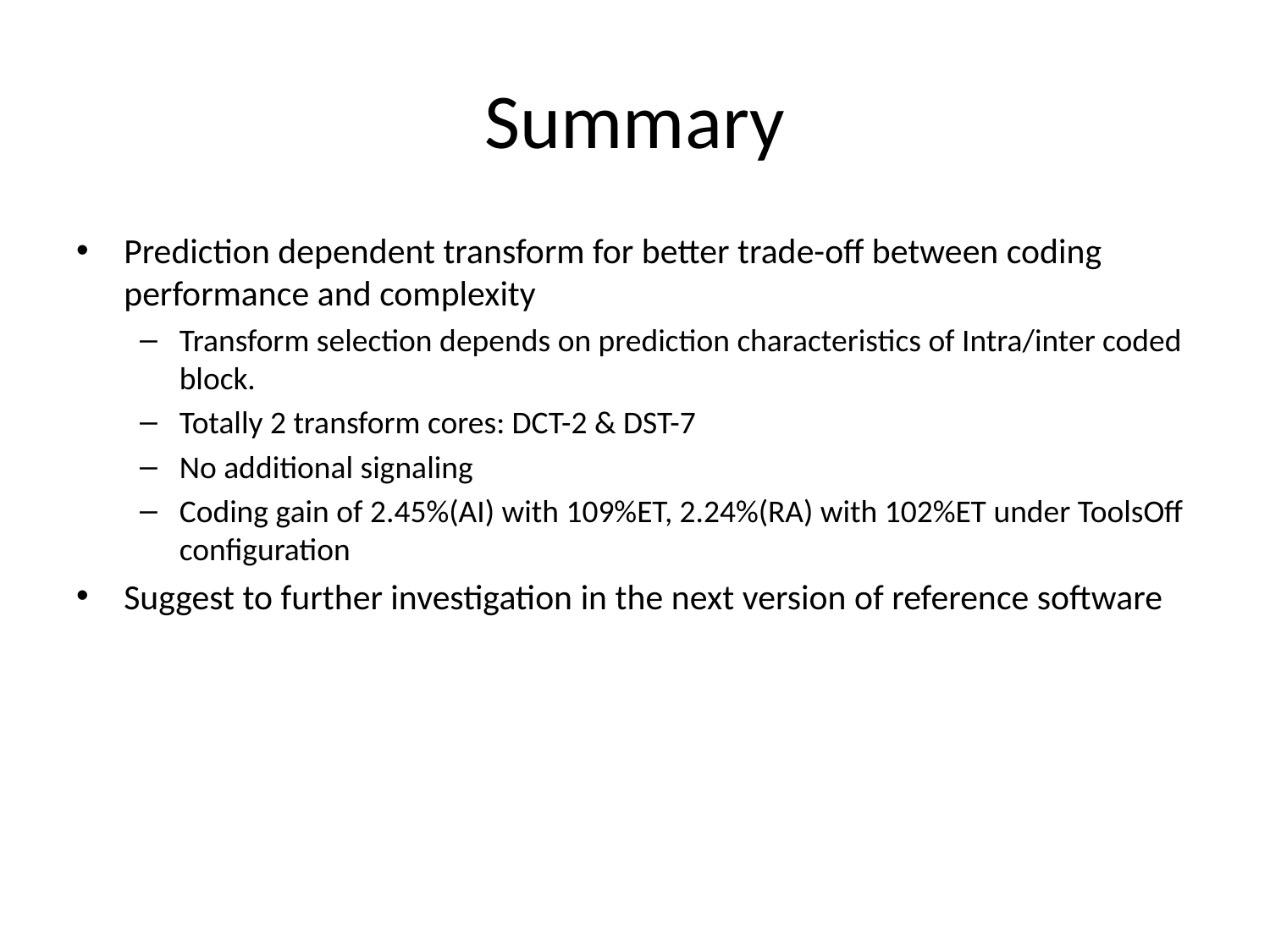

# Summary
Prediction dependent transform for better trade-off between coding performance and complexity
Transform selection depends on prediction characteristics of Intra/inter coded block.
Totally 2 transform cores: DCT-2 & DST-7
No additional signaling
Coding gain of 2.45%(AI) with 109%ET, 2.24%(RA) with 102%ET under ToolsOff configuration
Suggest to further investigation in the next version of reference software